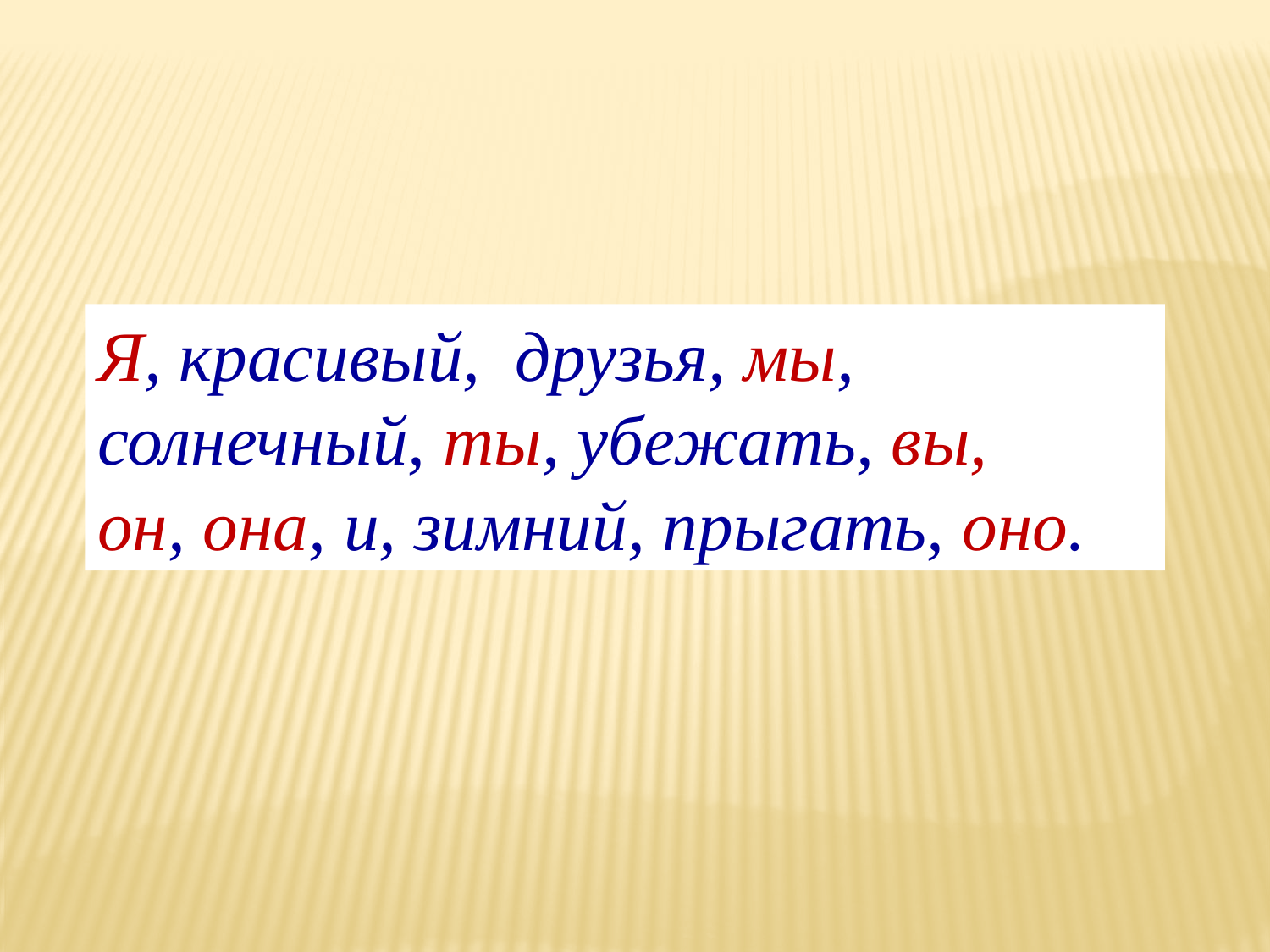

Я, красивый,  друзья, мы,
солнечный, ты, убежать, вы,
он, она, и, зимний, прыгать, оно.